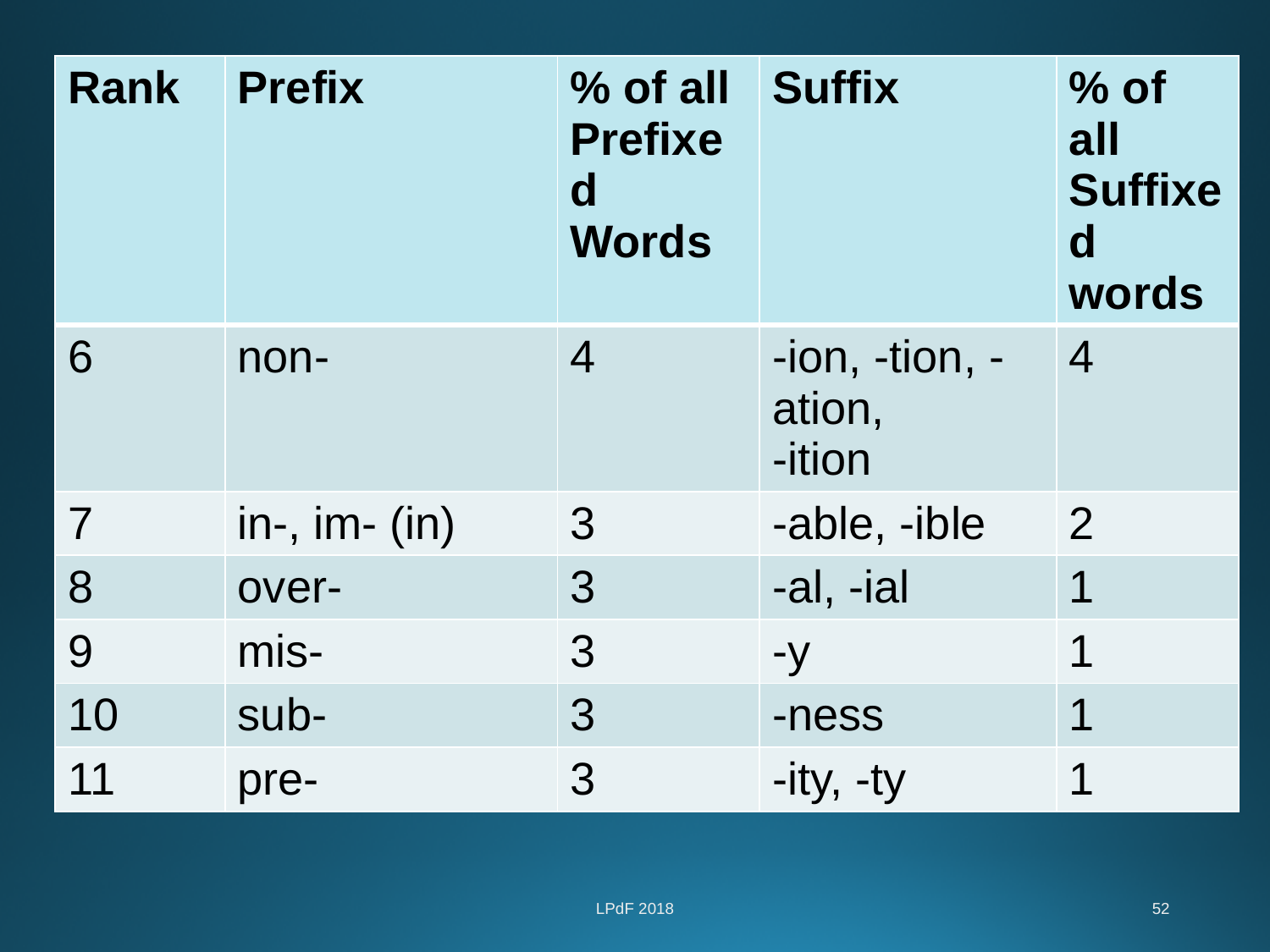

| Rank | Prefix | % of all Prefixed Words | Suffix | % of all Suffixed words |
| --- | --- | --- | --- | --- |
| 6 | non- | 4 | -ion, -tion, -ation, -ition | 4 |
| 7 | in-, im- (in) | 3 | -able, -ible | 2 |
| 8 | over- | 3 | -al, -ial | 1 |
| 9 | mis- | 3 | -y | 1 |
| 10 | sub- | 3 | -ness | 1 |
| 11 | pre- | 3 | -ity, -ty | 1 |
LPdF 2018
52